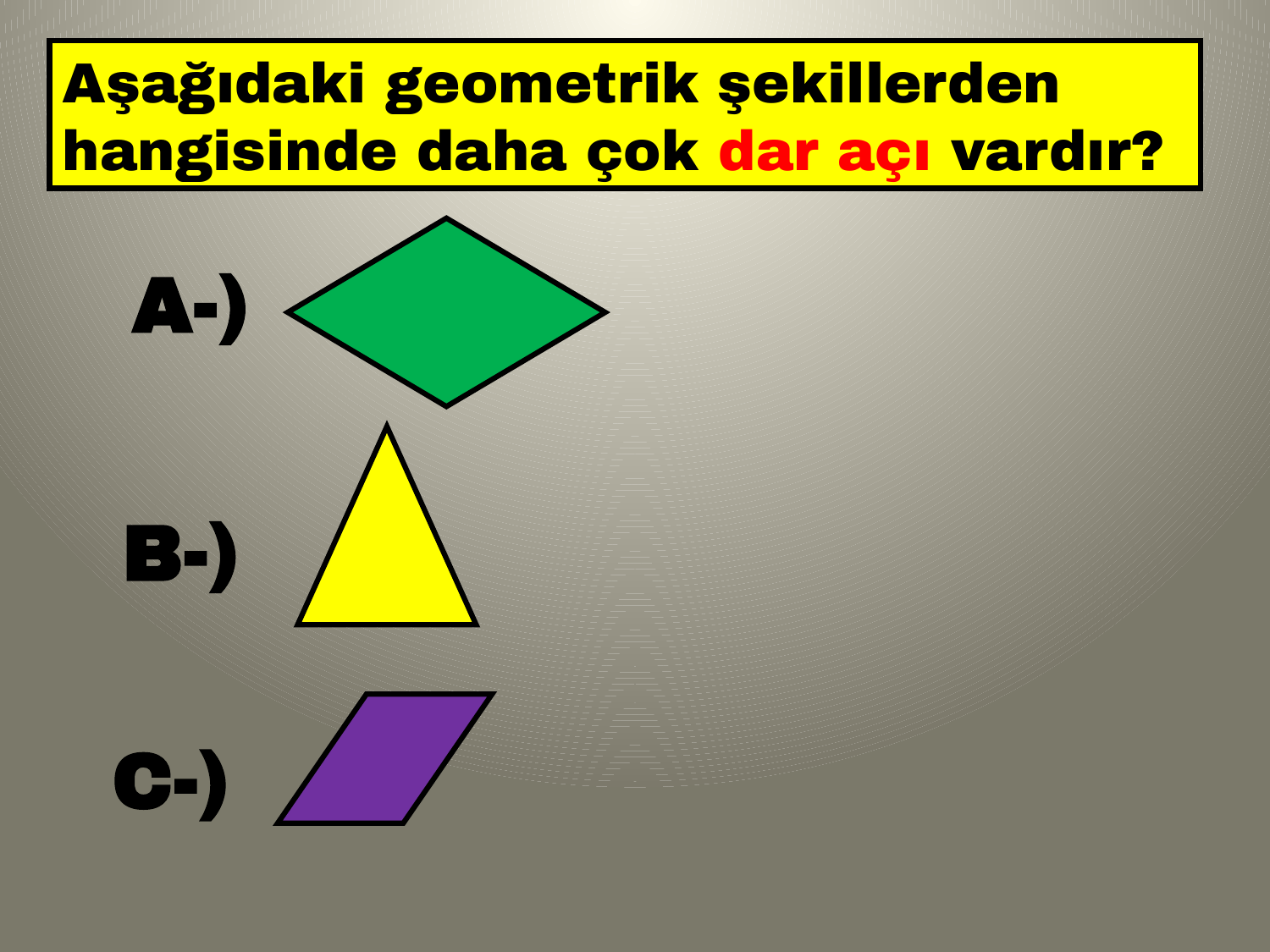

Aşağıdaki geometrik şekillerden hangisinde daha çok dar açı vardır?

A-)

B-)

C-)